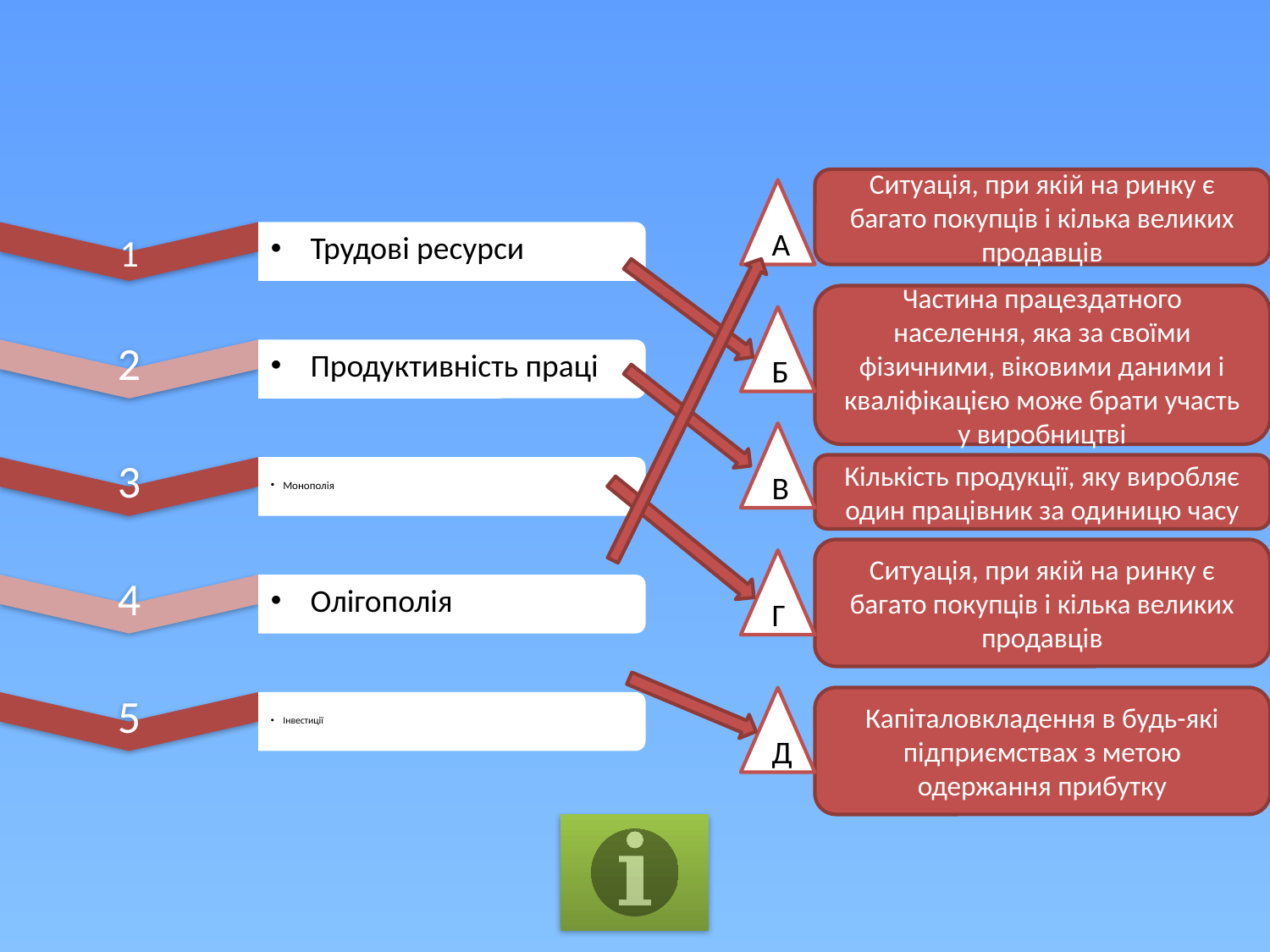

#
Ситуація, при якій на ринку є багато покупців і кілька великих продавців
А
1
Трудові ресурси
2
Продуктивність праці
3
5
Олігополія
4
Монополія
Інвестиції

Частина працездатного населення, яка за своїми фізичними, віковими даними і кваліфікацією може брати участь у виробництві

Б

В
Кількість продукції, яку виробляє один працівник за одиницю часу

Ситуація, при якій на ринку є багато покупців і кілька великих продавців
Г
Д
Капіталовкладення в будь-які підприємствах з метою одержання прибутку